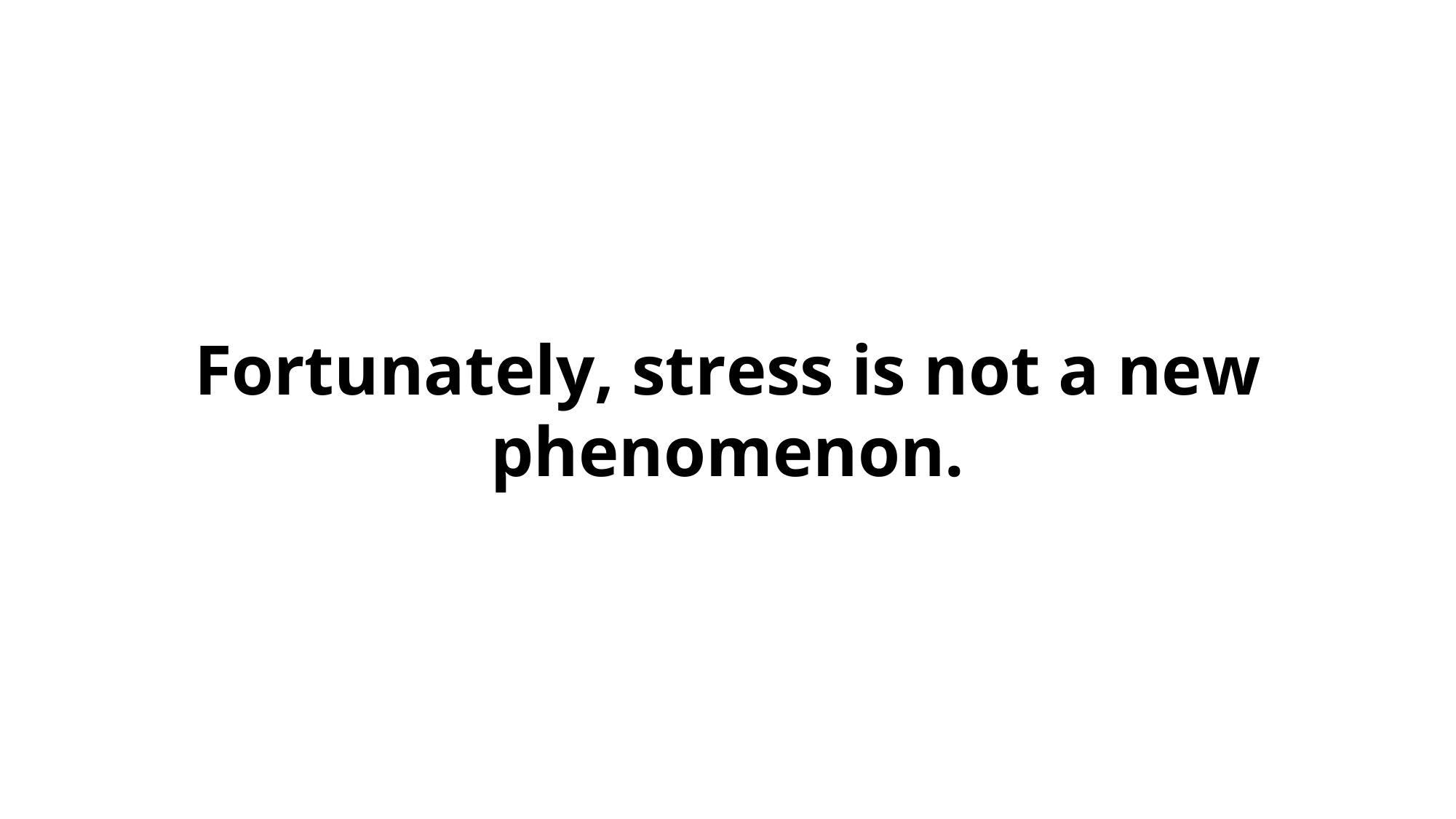

Fortunately, stress is not a new phenomenon.